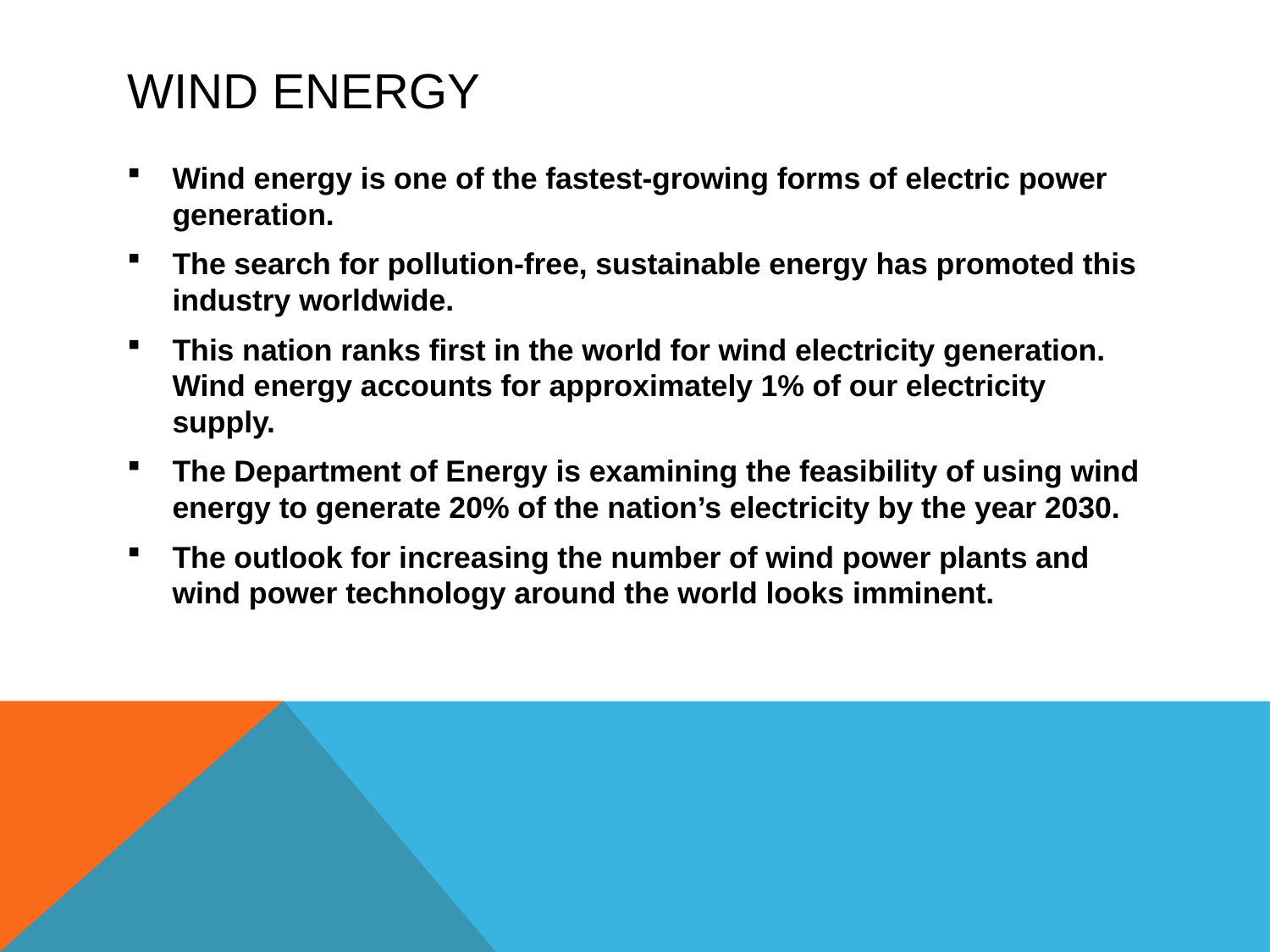

# Wind energy
Wind energy is one of the fastest-growing forms of electric power generation.
The search for pollution-free, sustainable energy has promoted this industry worldwide.
This nation ranks first in the world for wind electricity generation. Wind energy accounts for approximately 1% of our electricity supply.
The Department of Energy is examining the feasibility of using wind energy to generate 20% of the nation’s electricity by the year 2030.
The outlook for increasing the number of wind power plants and wind power technology around the world looks imminent.